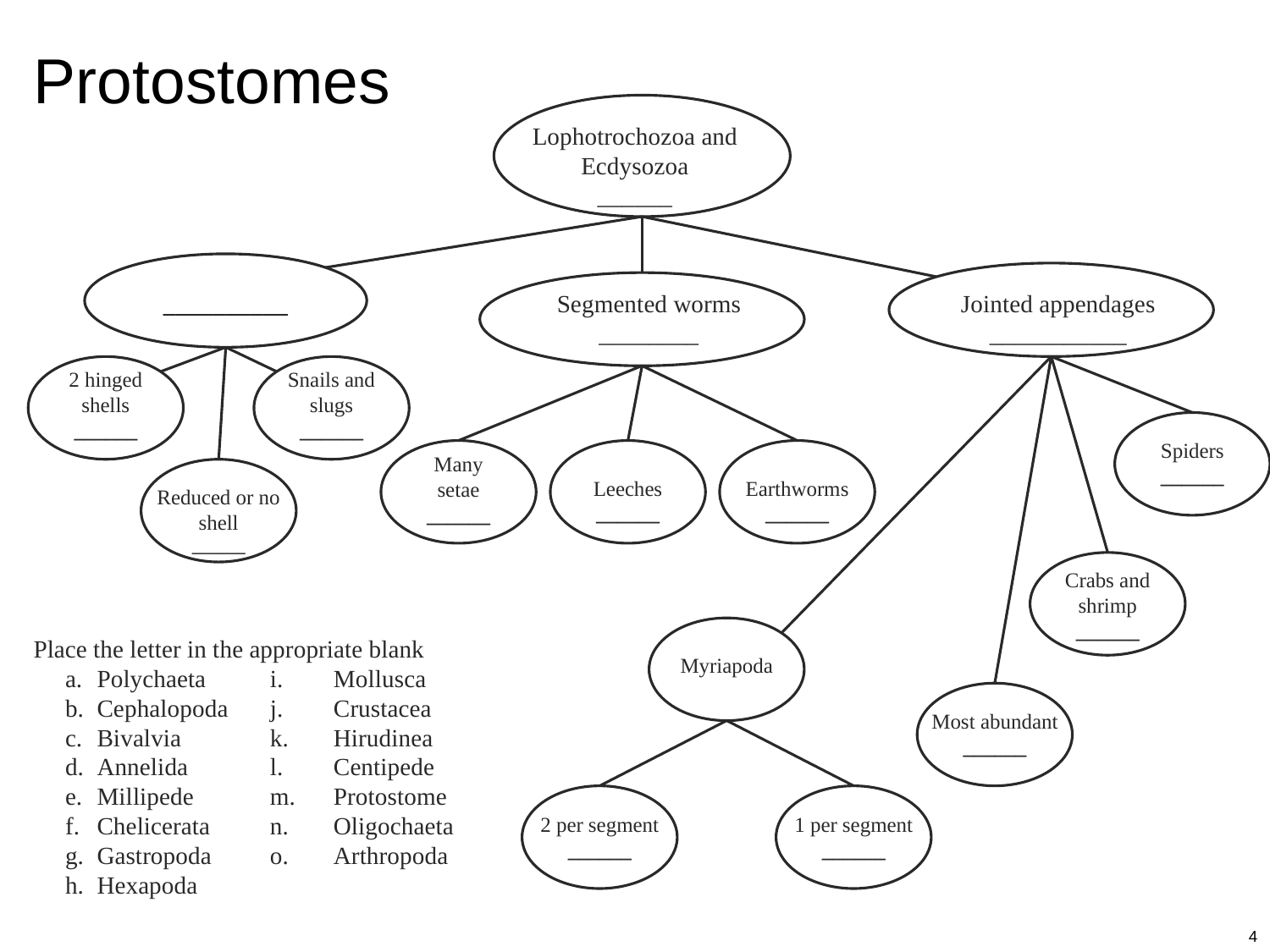

Protostomes

Lophotrochozoa and Ecdysozoa
______

__________
Segmented worms
________
Jointed appendages
___________

2 hinged
shells
______
Snails and
slugs
______

Spiders
______

Many
setae
______

Leeches
______
Earthworms
______
Reduced or no shell
______

Crabs and shrimp
______

	Place the letter in the appropriate blank
Polychaeta
Cephalopoda
Bivalvia
Annelida
Millipede
Chelicerata
Gastropoda
Hexapoda

Mollusca
Crustacea
Hirudinea
Centipede
Protostome
Oligochaeta
Arthropoda

Myriapoda

Most abundant
______

2 per segment
______
1 per segment
______
4